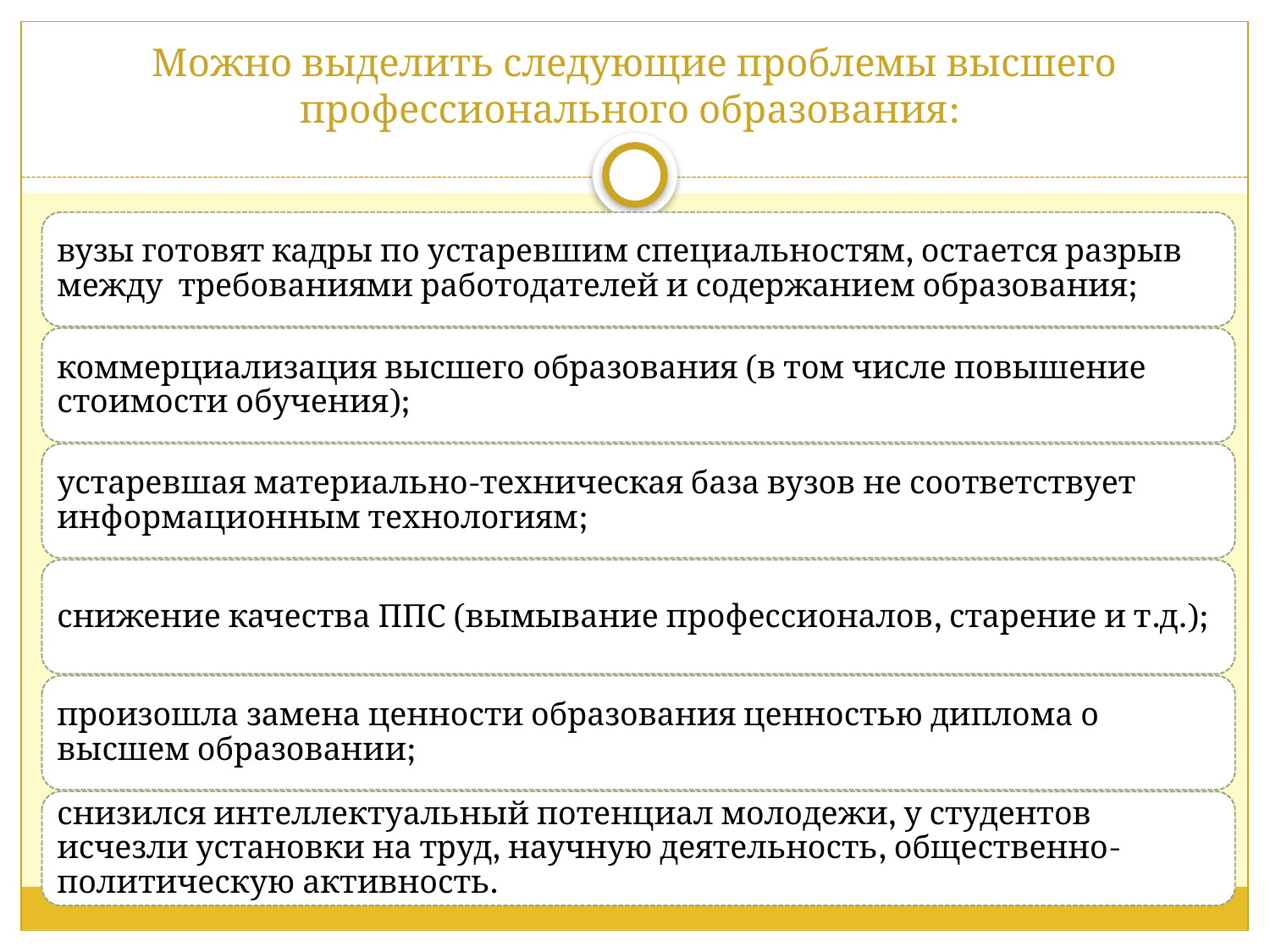

# Можно выделить следующие проблемы высшего профессионального образования:
вузы готовят кадры по устаревшим специальностям, остается разрыв между  требованиями работодателей и содержанием образования;
коммерциализация высшего образования (в том числе повышение стоимости обучения);
устаревшая материально-техническая база вузов не соответствует информационным технологиям;
снижение качества ППС (вымывание профессионалов, старение и т.д.);
произошла замена ценности образования ценностью диплома о высшем образовании;
снизился интеллектуальный потенциал молодежи, у студентов исчезли установки на труд, научную деятельность, общественно-политическую активность.